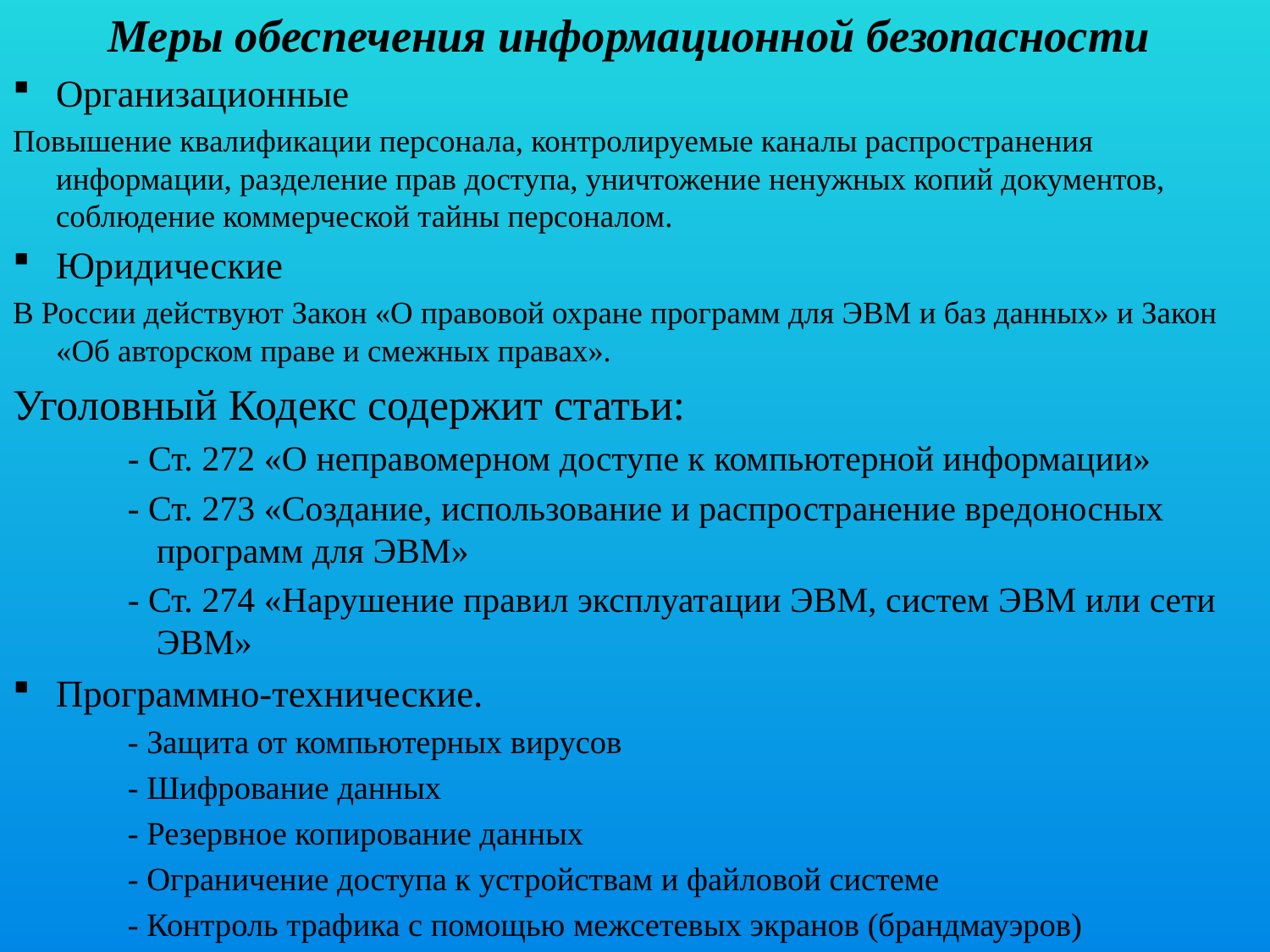

Меры обеспечения информационной безопасности
Организационные
Повышение квалификации персонала, контролируемые каналы распространения информации, разделение прав доступа, уничтожение ненужных копий документов, соблюдение коммерческой тайны персоналом.
Юридические
В России действуют Закон «О правовой охране программ для ЭВМ и баз данных» и Закон «Об авторском праве и смежных правах».
Уголовный Кодекс содержит статьи:
- Ст. 272 «О неправомерном доступе к компьютерной информации»
- Ст. 273 «Создание, использование и распространение вредоносных программ для ЭВМ»
- Ст. 274 «Нарушение правил эксплуатации ЭВМ, систем ЭВМ или сети ЭВМ»
Программно-технические.
- Защита от компьютерных вирусов
- Шифрование данных
- Резервное копирование данных
- Ограничение доступа к устройствам и файловой системе
- Контроль трафика с помощью межсетевых экранов (брандмауэров)